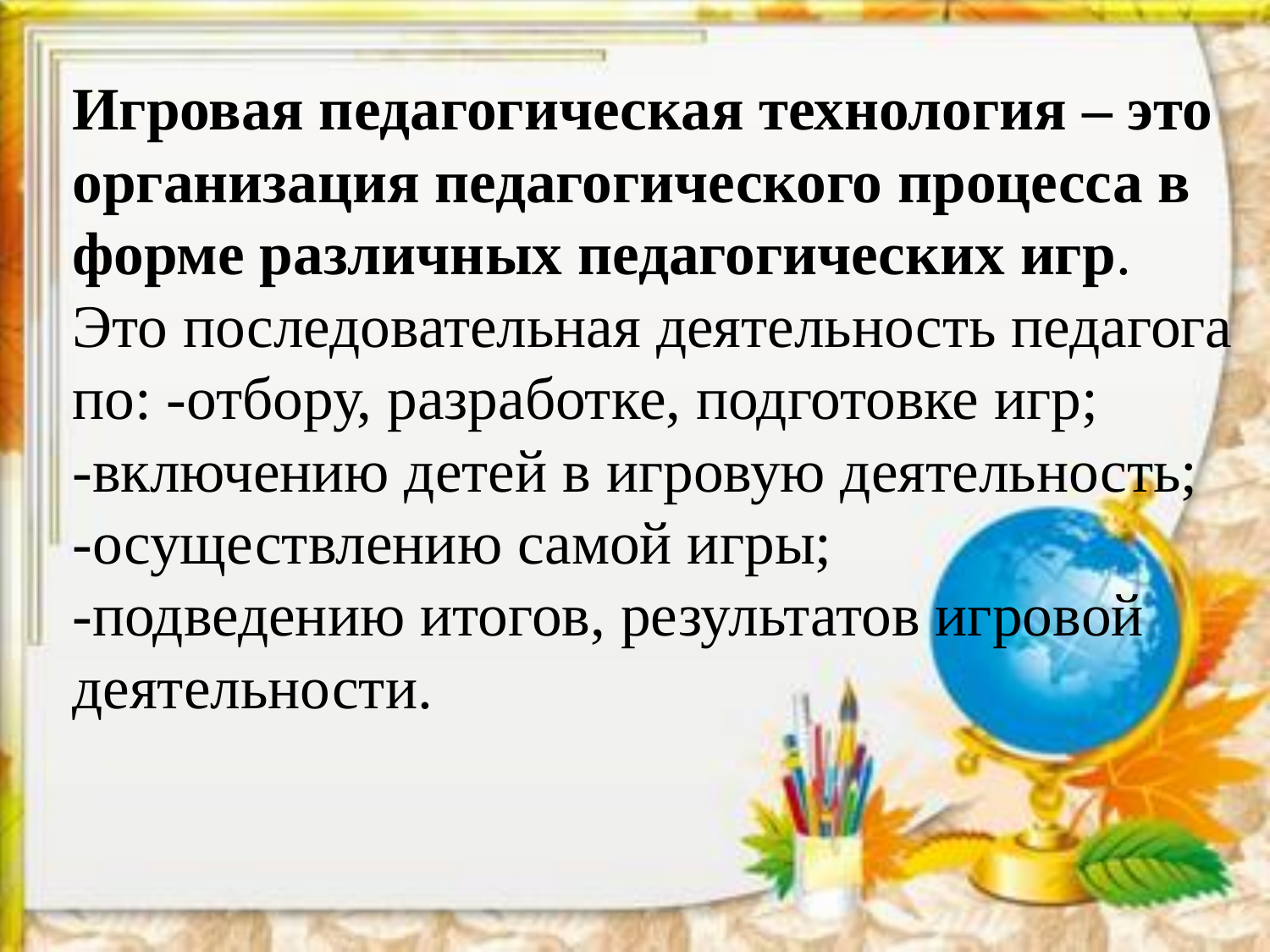

# Игровая педагогическая технология – это организация педагогического процесса в форме различных педагогических игр. Это последовательная деятельность педагога по: -отбору, разработке, подготовке игр; -включению детей в игровую деятельность; -осуществлению самой игры; -подведению итогов, результатов игровой деятельности.